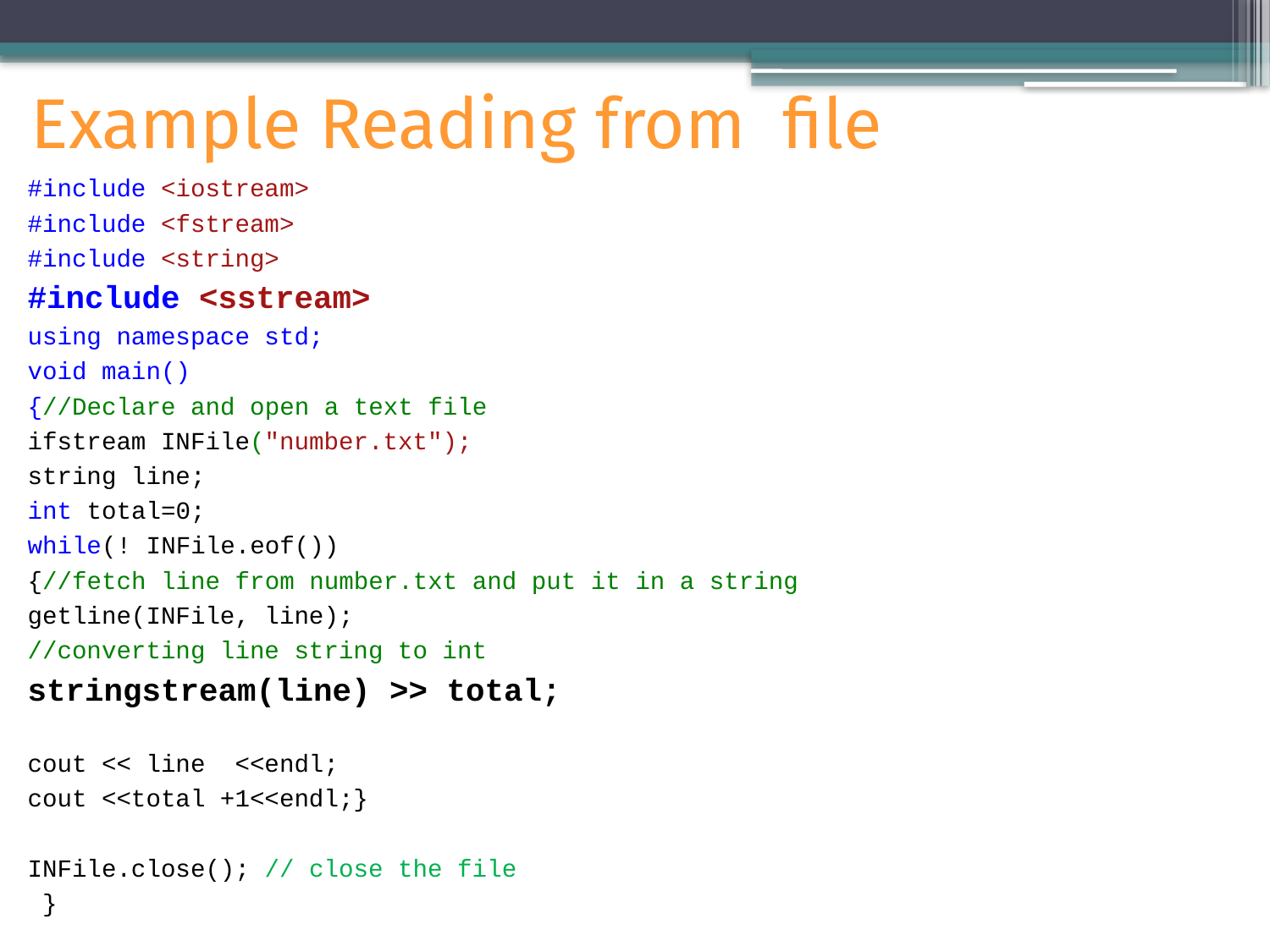

# Example Reading from  file
#include <iostream>
#include <fstream>
#include <string>
#include <sstream>
using namespace std;
void main()
{//Declare and open a text file
ifstream INFile("number.txt");
string line;
int total=0;
while(! INFile.eof())
{//fetch line from number.txt and put it in a string
getline(INFile, line);
//converting line string to int
stringstream(line) >> total;

cout << line  <<endl;
cout <<total +1<<endl;}

INFile.close(); // close the file
 }